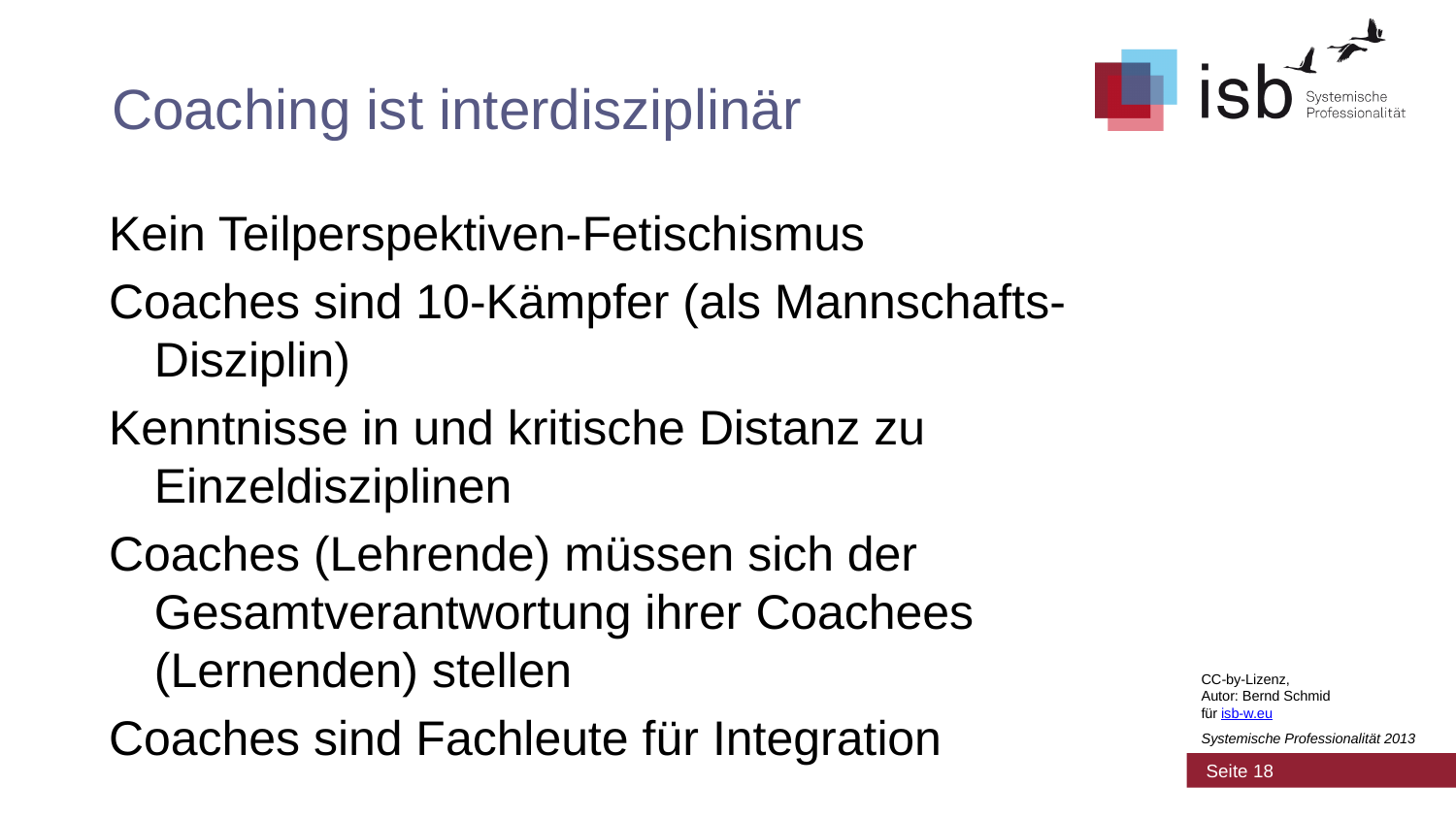

# Coaching ist interdisziplinär
Kein Teilperspektiven-Fetischismus
Coaches sind 10-Kämpfer (als Mannschafts-Disziplin)
Kenntnisse in und kritische Distanz zu Einzeldisziplinen
Coaches (Lehrende) müssen sich der Gesamtverantwortung ihrer Coachees (Lernenden) stellen
Coaches sind Fachleute für Integration
 Seite 18